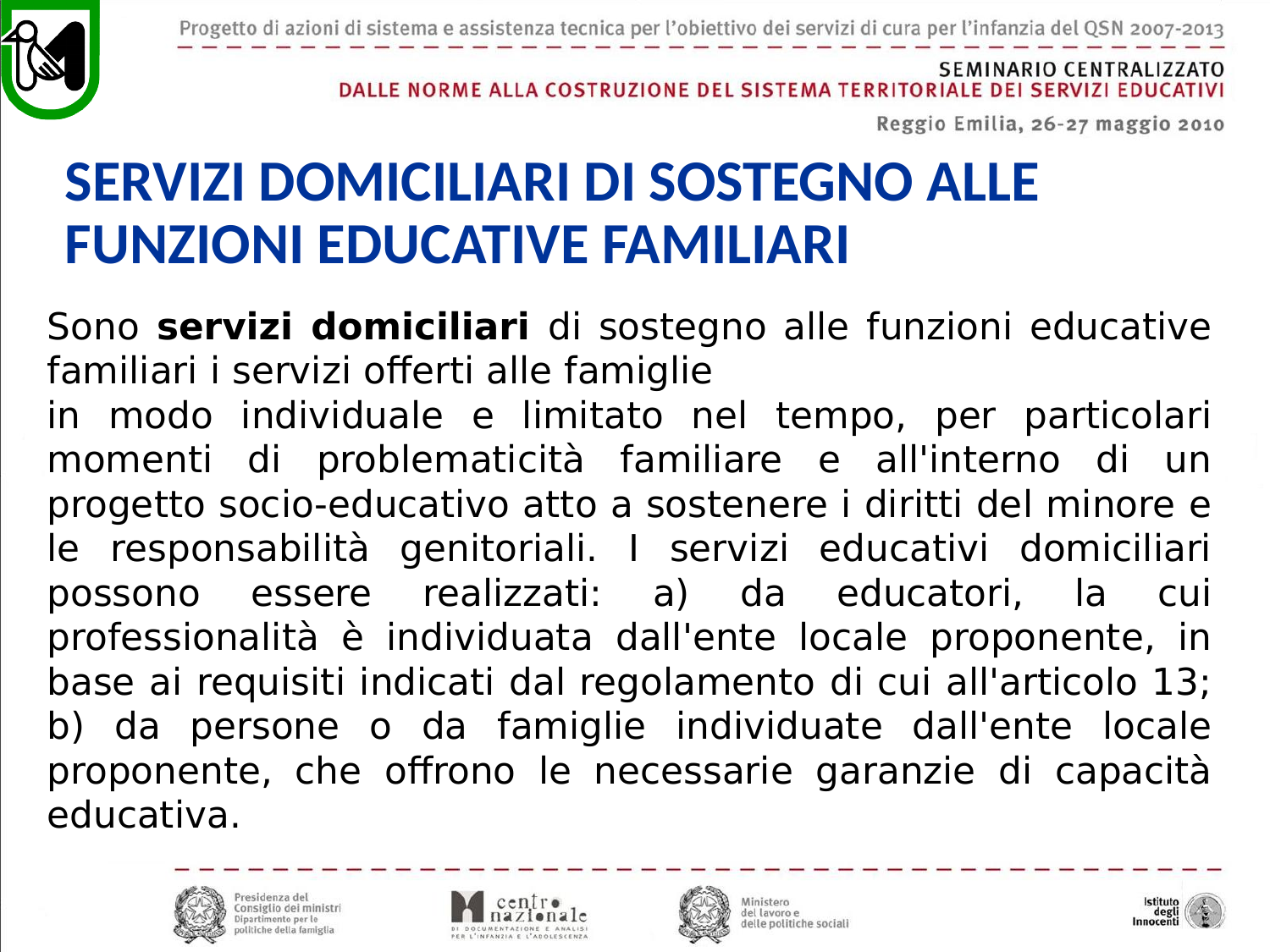

SERVIZI DOMICILIARI DI SOSTEGNO ALLE FUNZIONI EDUCATIVE FAMILIARI
Sono servizi domiciliari di sostegno alle funzioni educative familiari i servizi offerti alle famiglie
in modo individuale e limitato nel tempo, per particolari momenti di problematicità familiare e all'interno di un progetto socio-educativo atto a sostenere i diritti del minore e le responsabilità genitoriali. I servizi educativi domiciliari possono essere realizzati: a) da educatori, la cui professionalità è individuata dall'ente locale proponente, in base ai requisiti indicati dal regolamento di cui all'articolo 13; b) da persone o da famiglie individuate dall'ente locale proponente, che offrono le necessarie garanzie di capacità educativa.